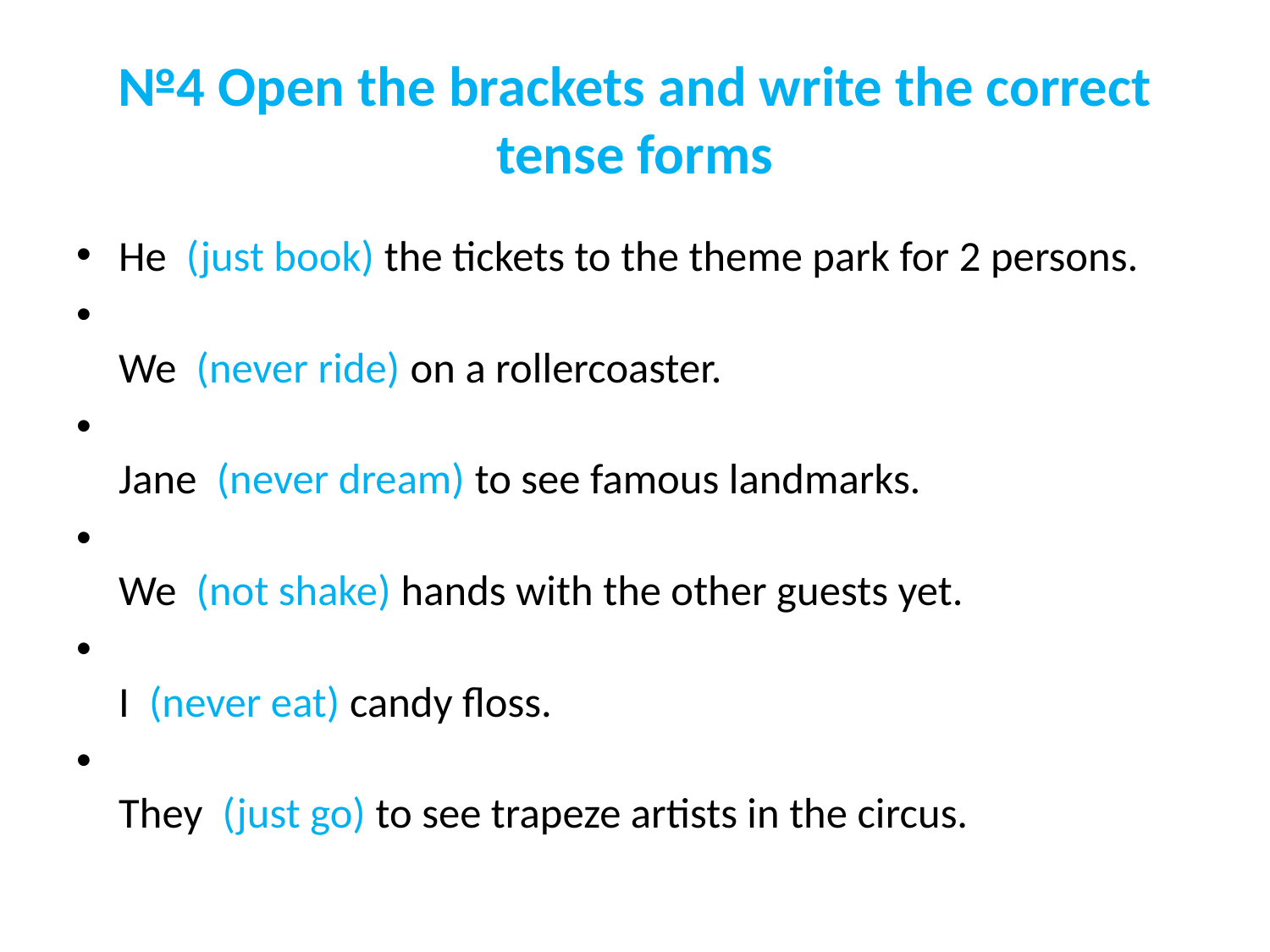

# №4 Open the brackets and write the correct tense forms
He  (just book) the tickets to the theme park for 2 persons.
We  (never ride) on a rollercoaster.
Jane  (never dream) to see famous landmarks.
We  (not shake) hands with the other guests yet.
I  (never eat) candy floss.
They  (just go) to see trapeze artists in the circus.